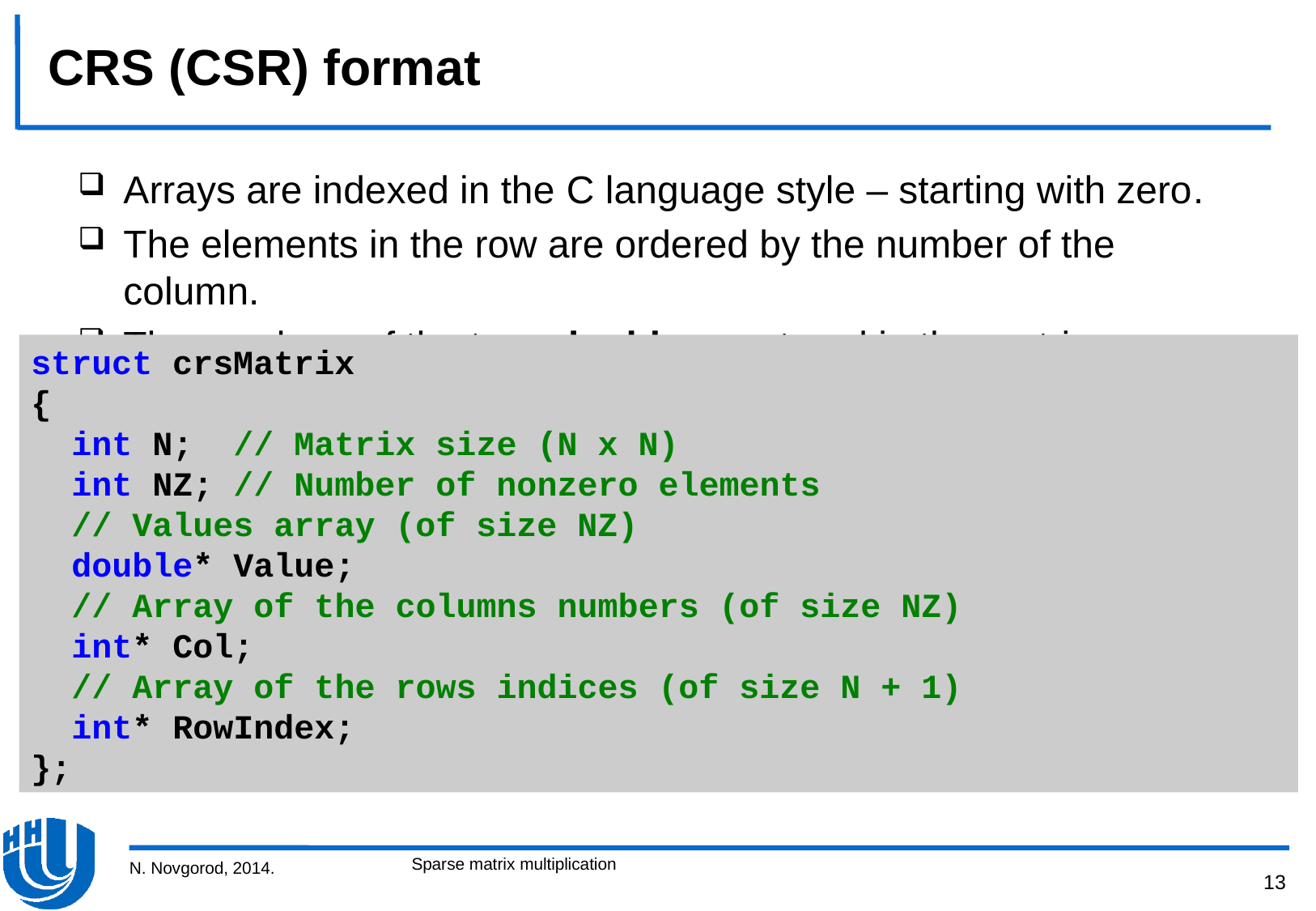

# CRS (CSR) format
Arrays are indexed in the С language style – starting with zero.
The elements in the row are ordered by the number of the column.
The numbers of the type double are stored in the matrix.
struct crsMatrix
{
  int N;  // Matrix size (N x N)
  int NZ; // Number of nonzero elements
  // Values array (of size NZ)
  double* Value;
  // Array of the columns numbers (of size NZ)
  int* Col;
  // Array of the rows indices (of size N + 1)
  int* RowIndex;
};
Sparse matrix multiplication
N. Novgorod, 2014.
13